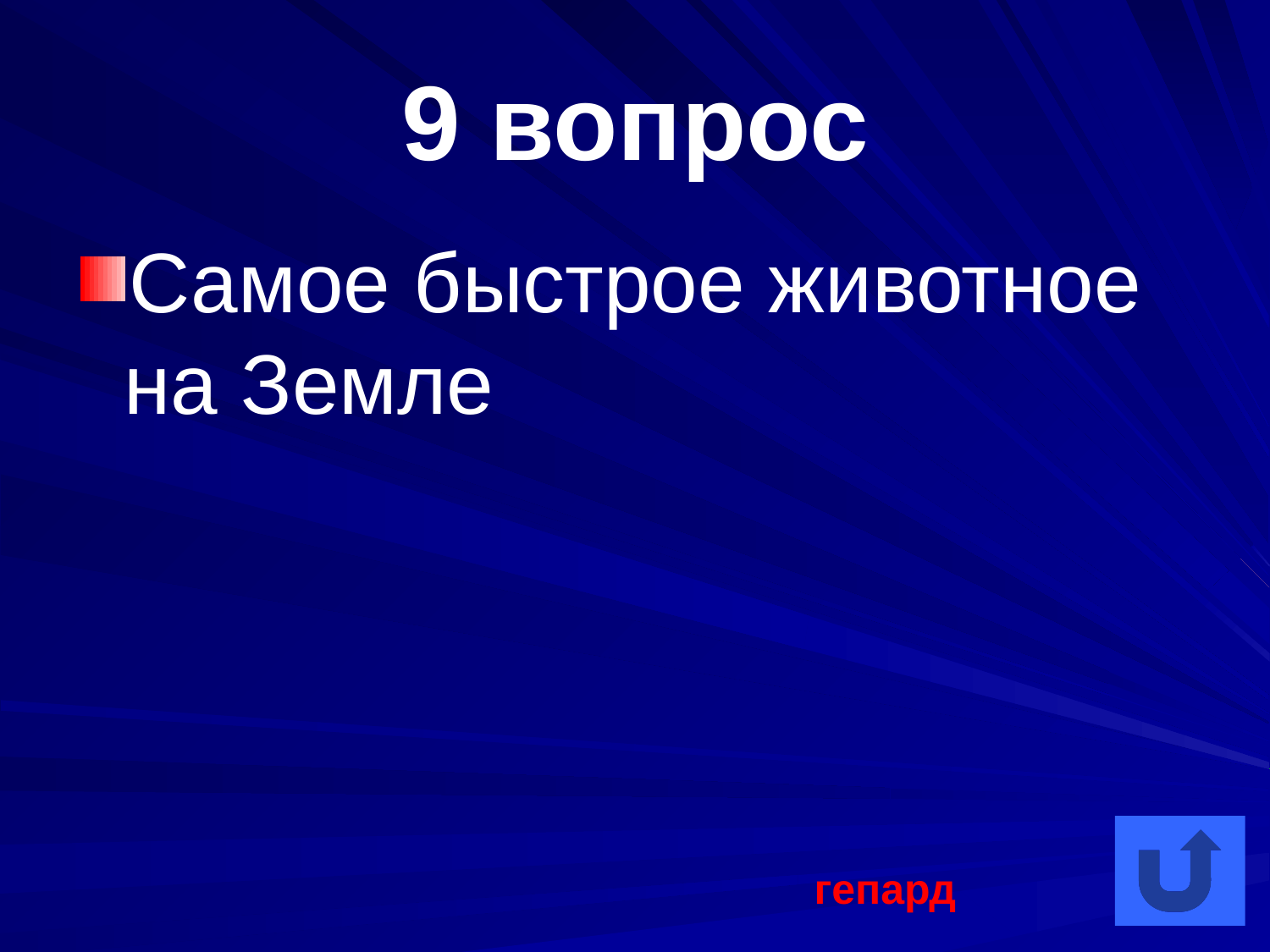

# 9 вопрос
Самое быстрое животное на Земле

гепард